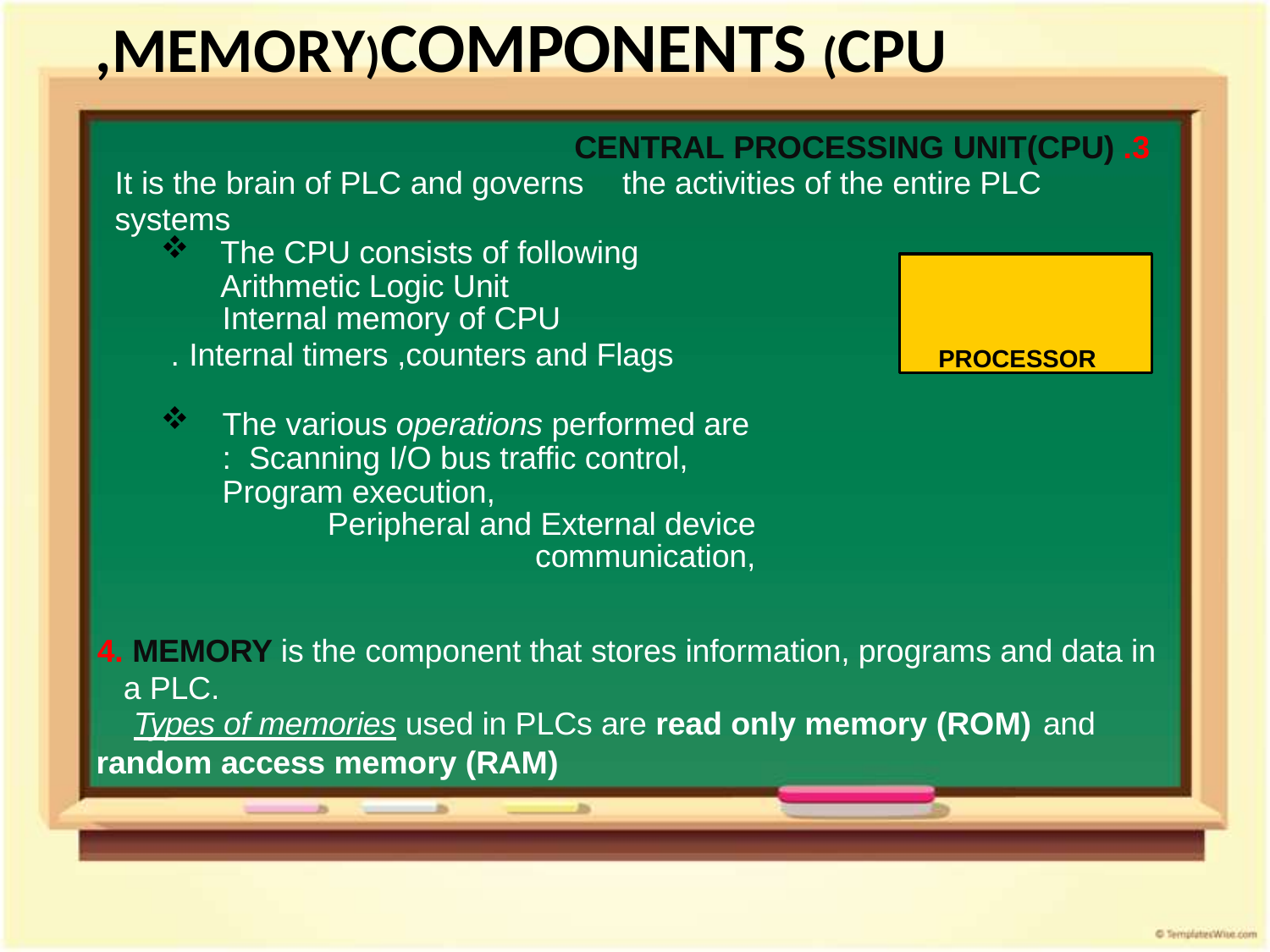

# COMPONENTS (CPU	,MEMORY)
3. CENTRAL PROCESSING UNIT(CPU)
It is the brain of PLC and governs	the activities of the entire PLC systems
The CPU consists of following Arithmetic Logic Unit
Internal memory of CPU
Internal timers ,counters and Flags .

PROCESSOR
The various operations performed are :  Scanning I/O bus traffic control,  Program execution,
Peripheral and External device communication,
4. MEMORY is the component that stores information, programs and data in  a PLC.
Types of memories used in PLCs are read only memory (ROM) and
(random access memory (RAM